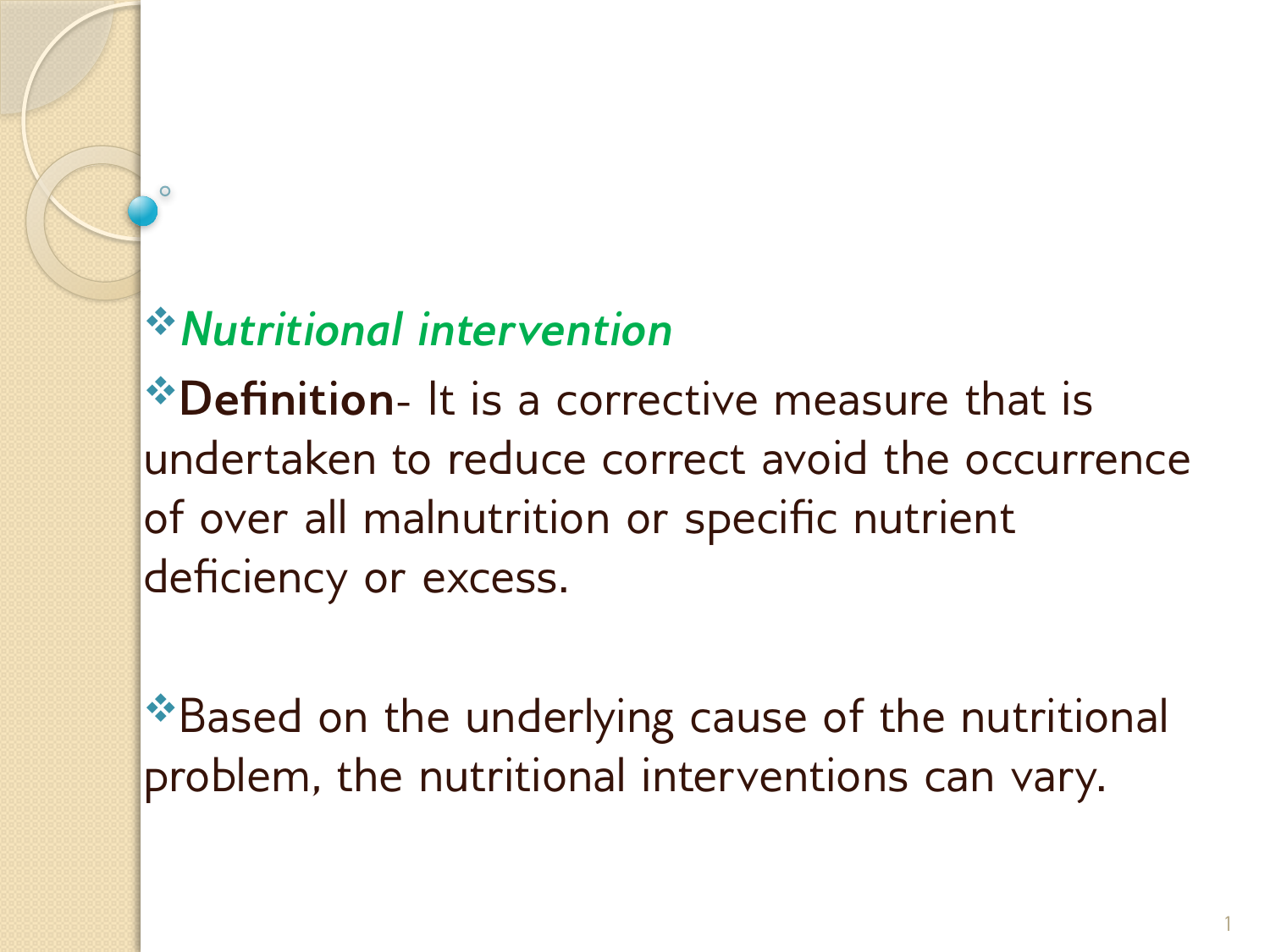

#
Nutritional intervention
Definition- It is a corrective measure that is undertaken to reduce correct avoid the occurrence of over all malnutrition or specific nutrient deficiency or excess.

Based on the underlying cause of the nutritional problem, the nutritional interventions can vary.
1